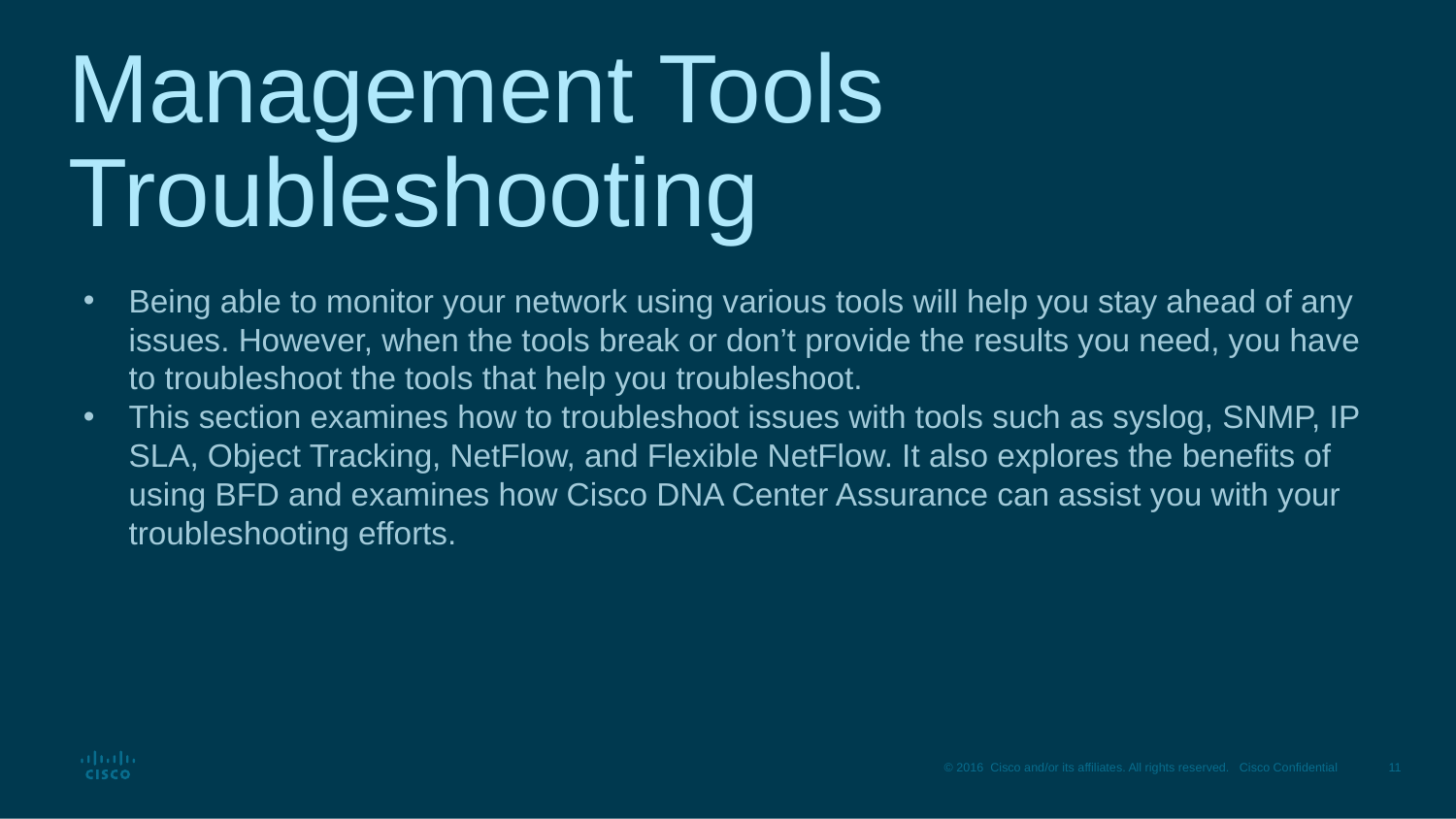

# Management Tools Troubleshooting
Being able to monitor your network using various tools will help you stay ahead of any issues. However, when the tools break or don’t provide the results you need, you have to troubleshoot the tools that help you troubleshoot.
This section examines how to troubleshoot issues with tools such as syslog, SNMP, IP SLA, Object Tracking, NetFlow, and Flexible NetFlow. It also explores the benefits of using BFD and examines how Cisco DNA Center Assurance can assist you with your troubleshooting efforts.